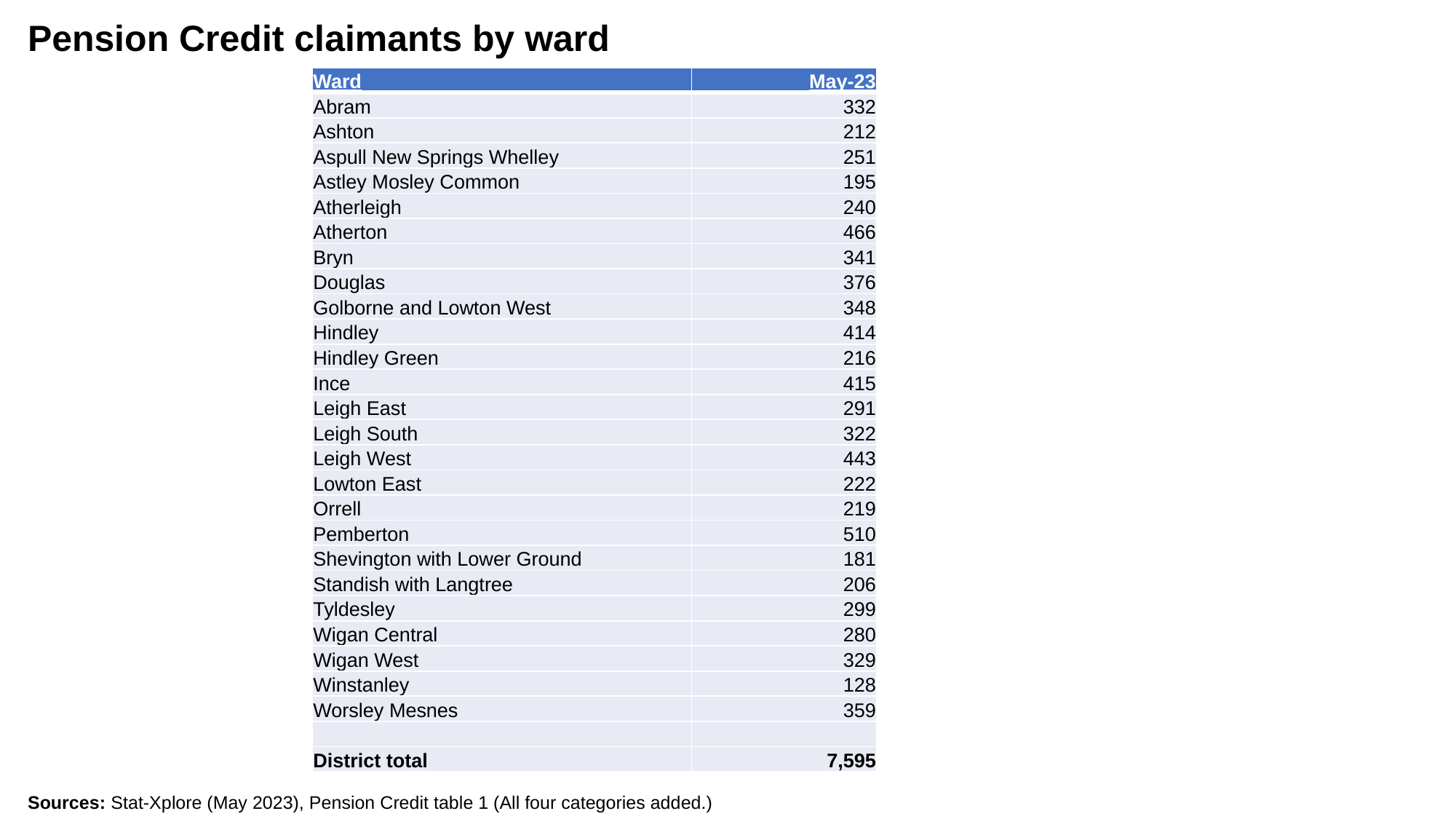

Pension Credit claimants by ward
Pension Credit claimants by ward
| Ward | May-23 |
| --- | --- |
| Abram | 332 |
| Ashton | 212 |
| Aspull New Springs Whelley | 251 |
| Astley Mosley Common | 195 |
| Atherleigh | 240 |
| Atherton | 466 |
| Bryn | 341 |
| Douglas | 376 |
| Golborne and Lowton West | 348 |
| Hindley | 414 |
| Hindley Green | 216 |
| Ince | 415 |
| Leigh East | 291 |
| Leigh South | 322 |
| Leigh West | 443 |
| Lowton East | 222 |
| Orrell | 219 |
| Pemberton | 510 |
| Shevington with Lower Ground | 181 |
| Standish with Langtree | 206 |
| Tyldesley | 299 |
| Wigan Central | 280 |
| Wigan West | 329 |
| Winstanley | 128 |
| Worsley Mesnes | 359 |
|  |  |
| District total | 7,595 |
Sources: Stat-Xplore (May 2023), Pension Credit table 1 (All four categories added.)